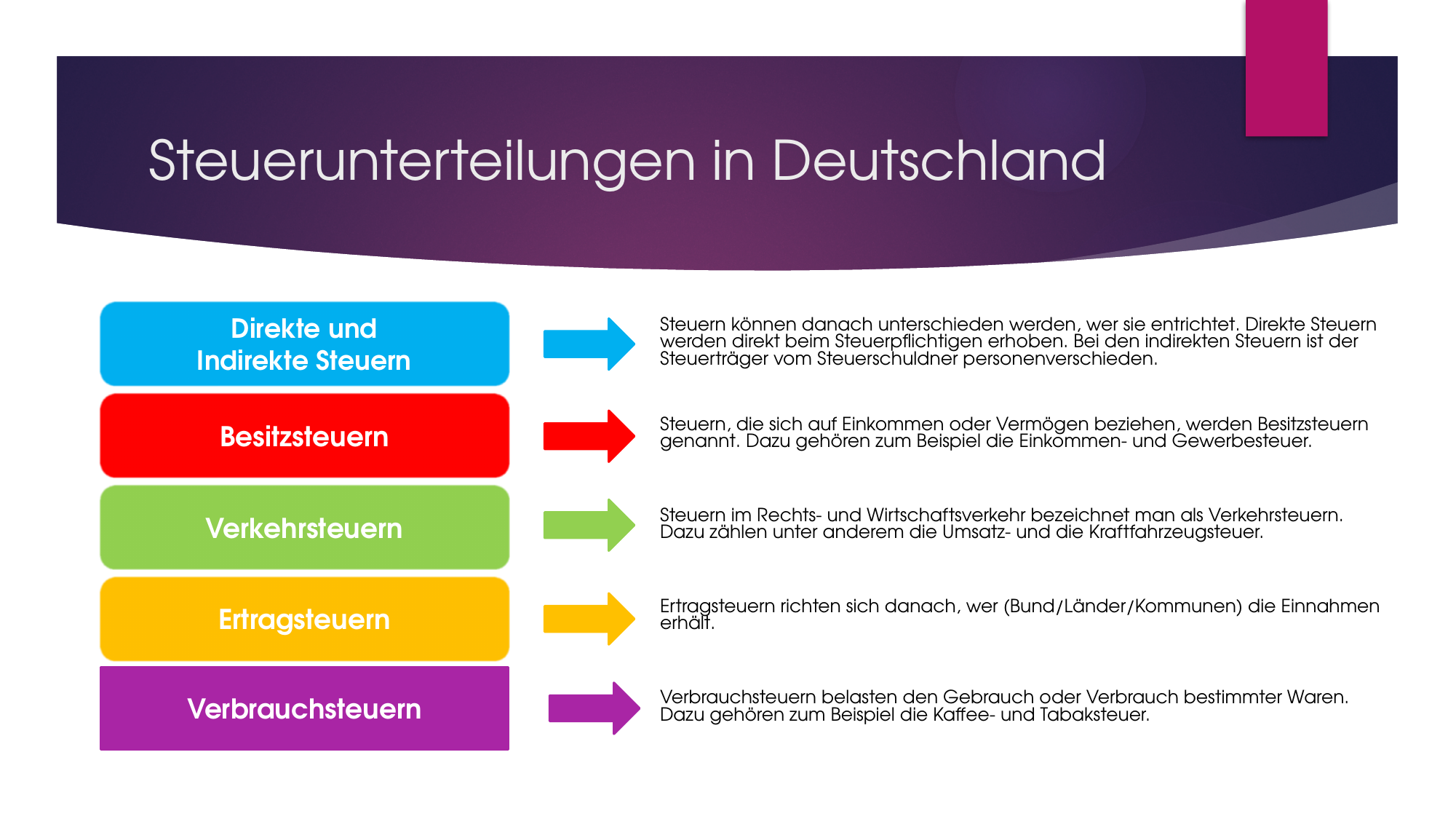

# Steuerunterteilungen in Deutschland
|  |  | Steuern können danach unterschieden werden, wer sie entrichtet. Direkte Steuern werden direkt beim Steuerpflichtigen erhoben. Bei den indirekten Steuern ist der Steuerträger vom Steuerschuldner personenverschieden. |
| --- | --- | --- |
|  |  | Steuern, die sich auf Einkommen oder Vermögen beziehen, werden Besitzsteuern genannt. Dazu gehören zum Beispiel die Einkommen- und Gewerbesteuer. |
|  |  | Steuern im Rechts- und Wirtschaftsverkehr bezeichnet man als Verkehrsteuern. Dazu zählen unter anderem die Umsatz- und die Kraftfahrzeugsteuer. |
|  |  | Ertragsteuern richten sich danach, wer (Bund/Länder/Kommunen) die Einnahmen erhält. |
|  |  | Verbrauchsteuern belasten den Gebrauch oder Verbrauch bestimmter Waren. Dazu gehören zum Beispiel die Kaffee- und Tabaksteuer. |
Direkte und
Indirekte Steuern

Besitzsteuern

Verkehrsteuern

Ertragsteuern

Verbrauchsteuern